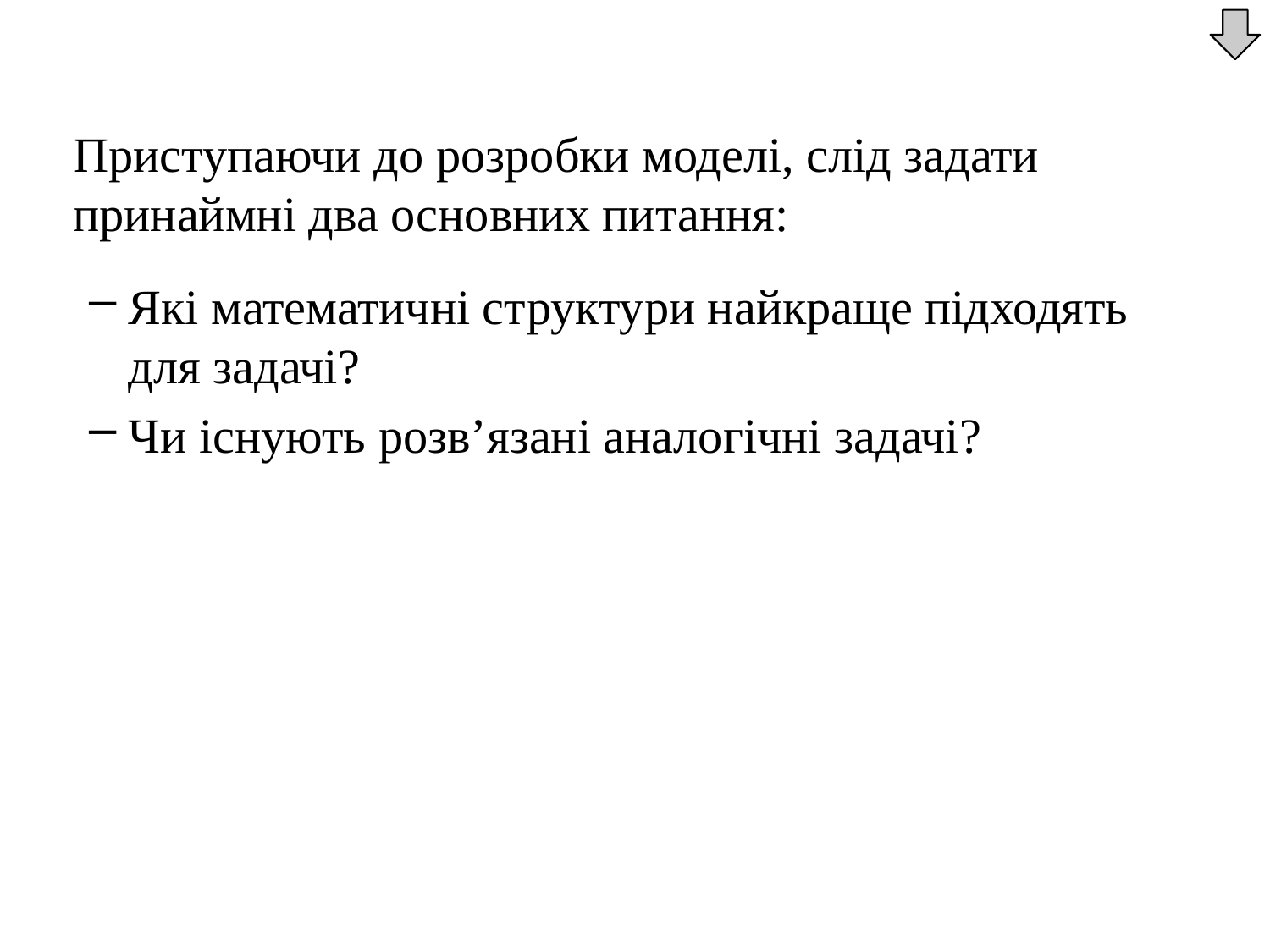

Приступаючи до розробки моделі, слід задати принаймні два основних питання:

Які математичні структури найкраще підходять для задачі?
Чи існують розв’язані аналогічні задачі?